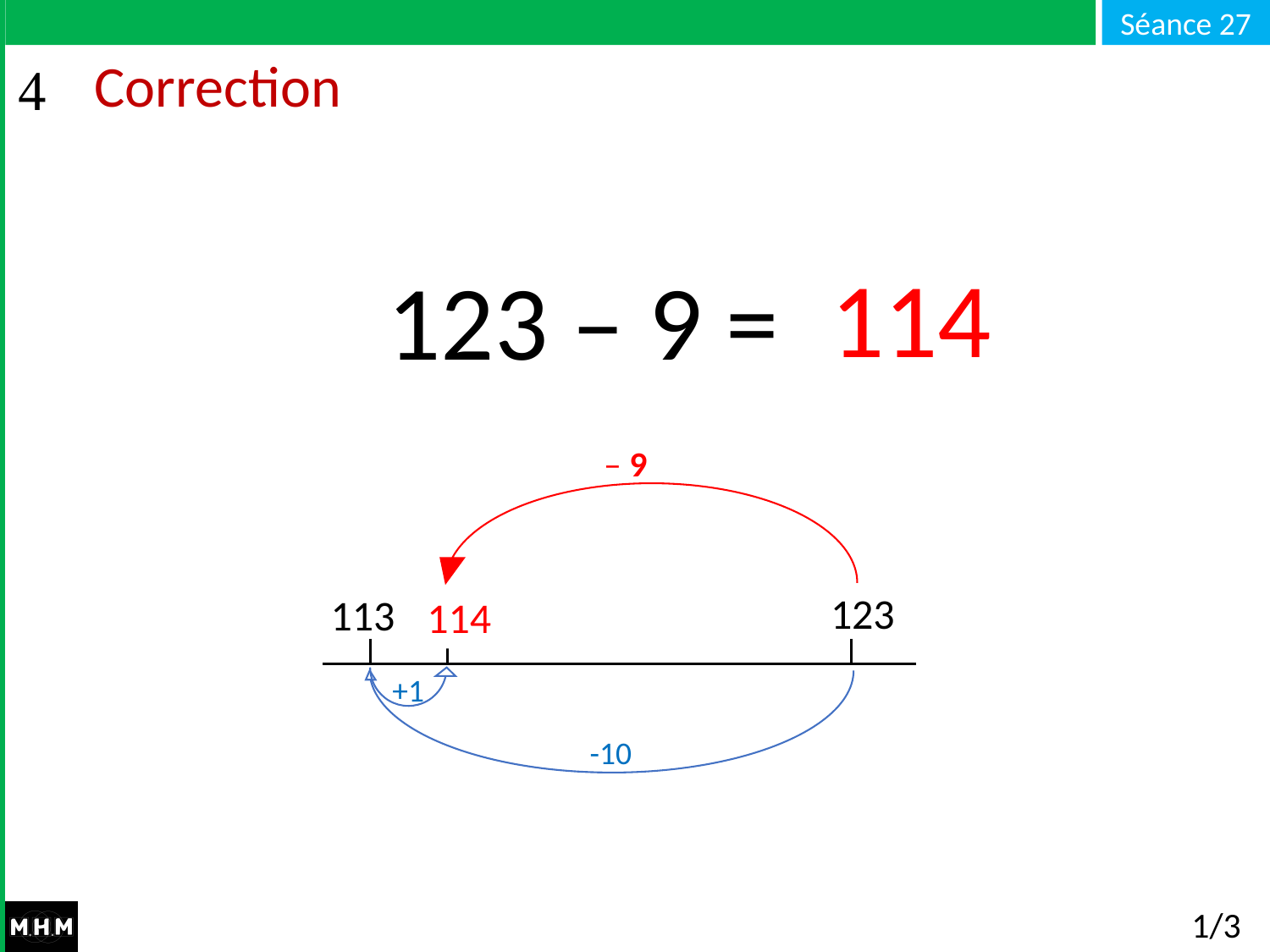

# Correction
114
123 – 9 =
– 9

123
113
?
114
+1

-10
1/3